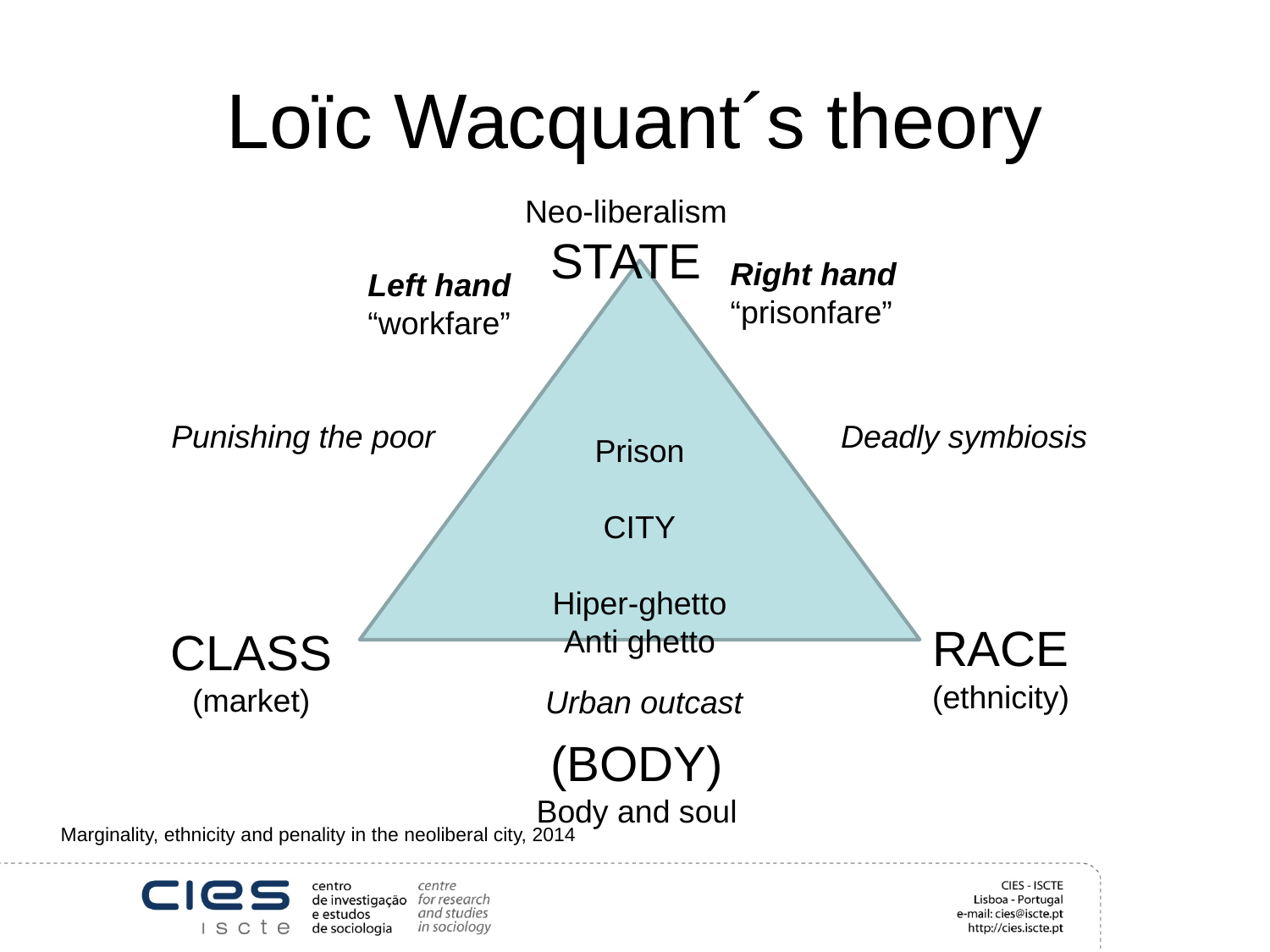

# Loïc Wacquant´s theory
Neo-liberalism
STATE
Right hand
“prisonfare”
Left hand
“workfare”
Prison

CITY

Hiper-ghetto
Anti ghetto
Punishing the poor
Deadly symbiosis
RACE
(ethnicity)
CLASS
(market)
Urban outcast
(BODY)
Body and soul
Marginality, ethnicity and penality in the neoliberal city, 2014